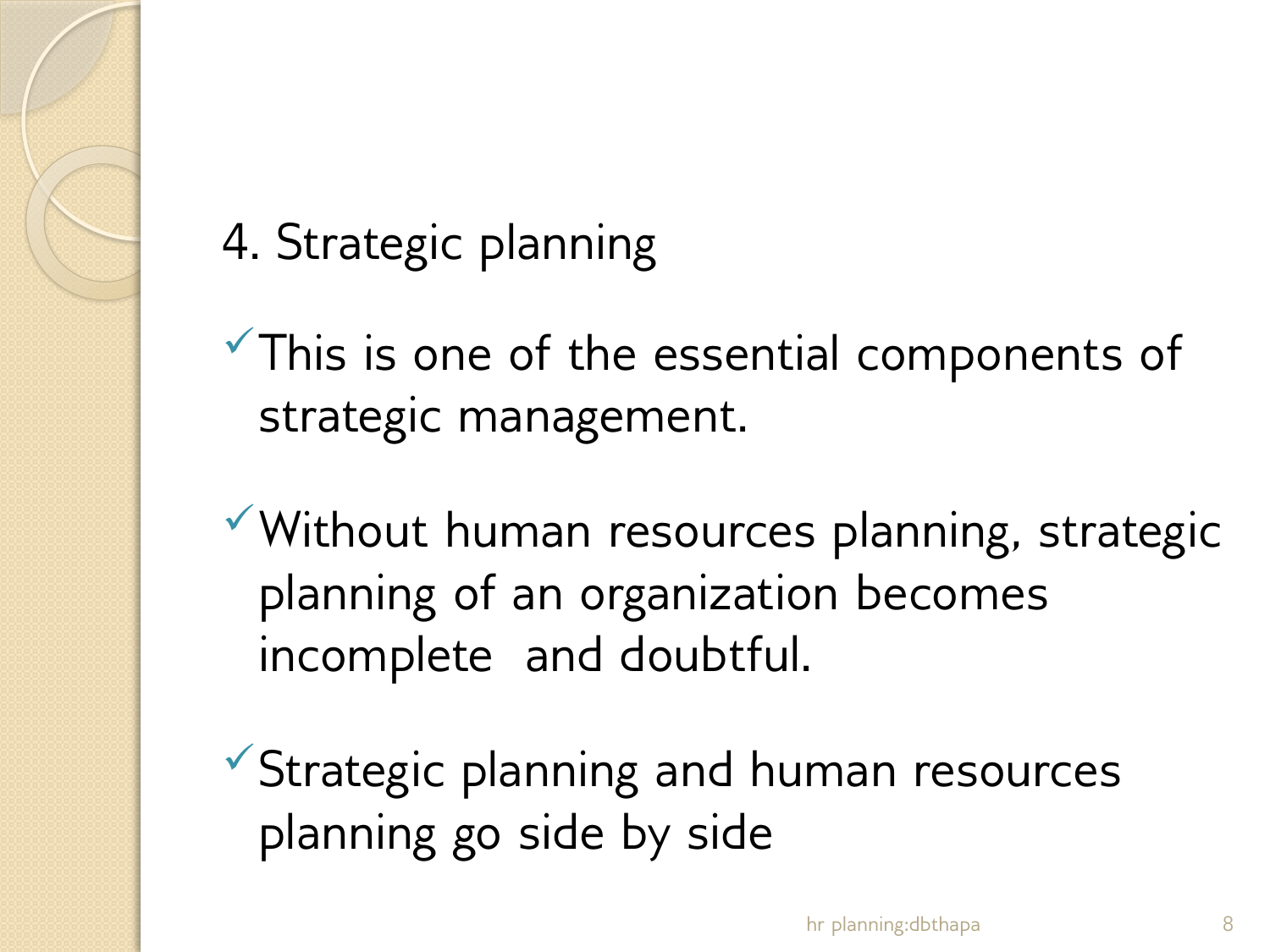

#
4. Strategic planning

This is one of the essential components of strategic management.

Without human resources planning, strategic planning of an organization becomes incomplete  and doubtful.

Strategic planning and human resources planning go side by side

hr planning:dbthapa
8